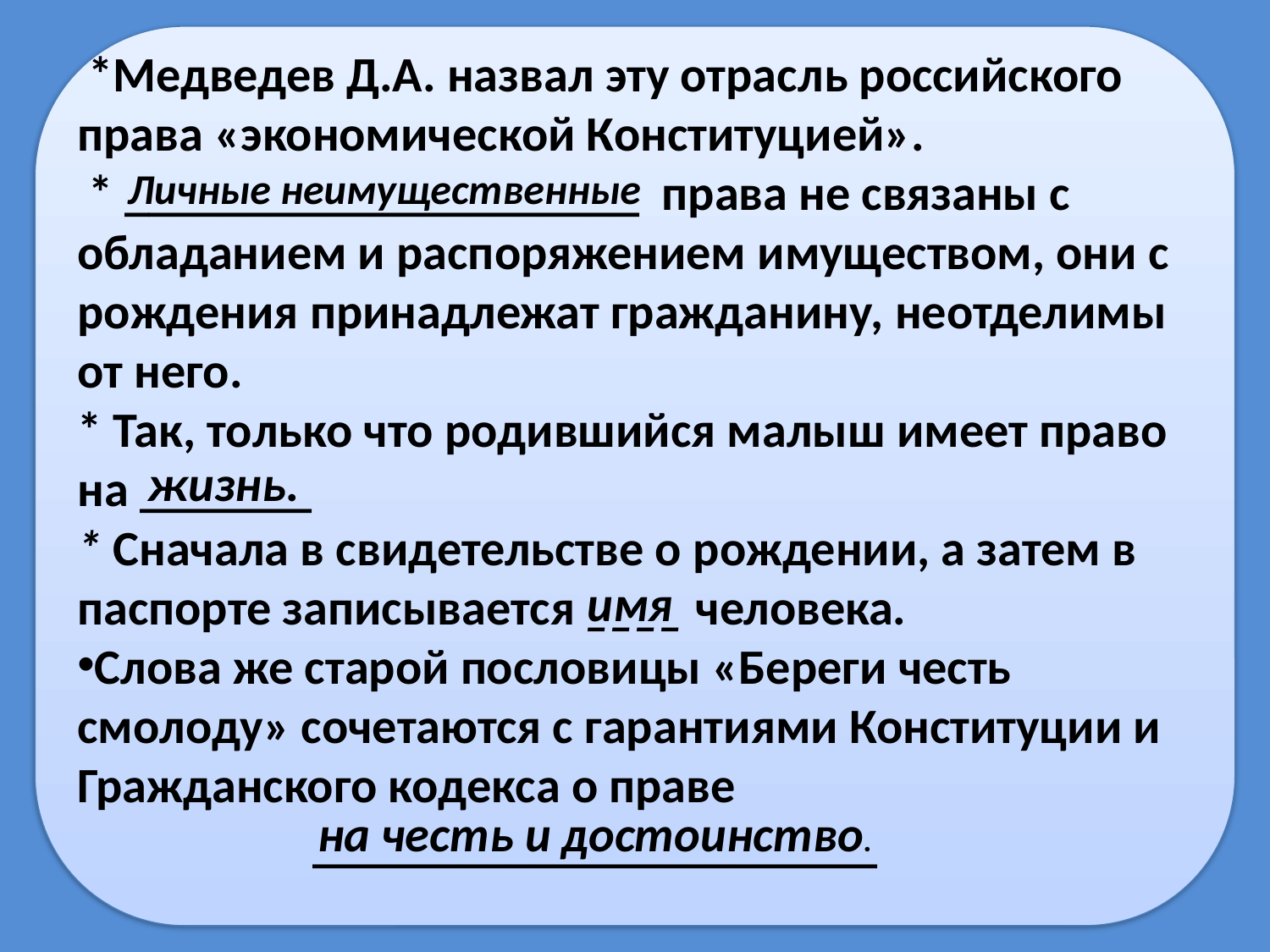

*Медведев Д.А. назвал эту отрасль российского права «экономической Конституцией».
 * _____________________  права не связаны с обладанием и распоряжением имуществом, они с рождения принадлежат гражданину, неотделимы от него.
* Так, только что родившийся малыш имеет право на _______
* Сначала в свидетельстве о рождении, а затем в паспорте записывается ____ человека.
Слова же старой пословицы «Береги честь смолоду» сочетаются с гарантиями Конституции и Гражданского кодекса о праве
                     _______________________

Личные неимущественные

жизнь.
имя
на честь и достоинство.